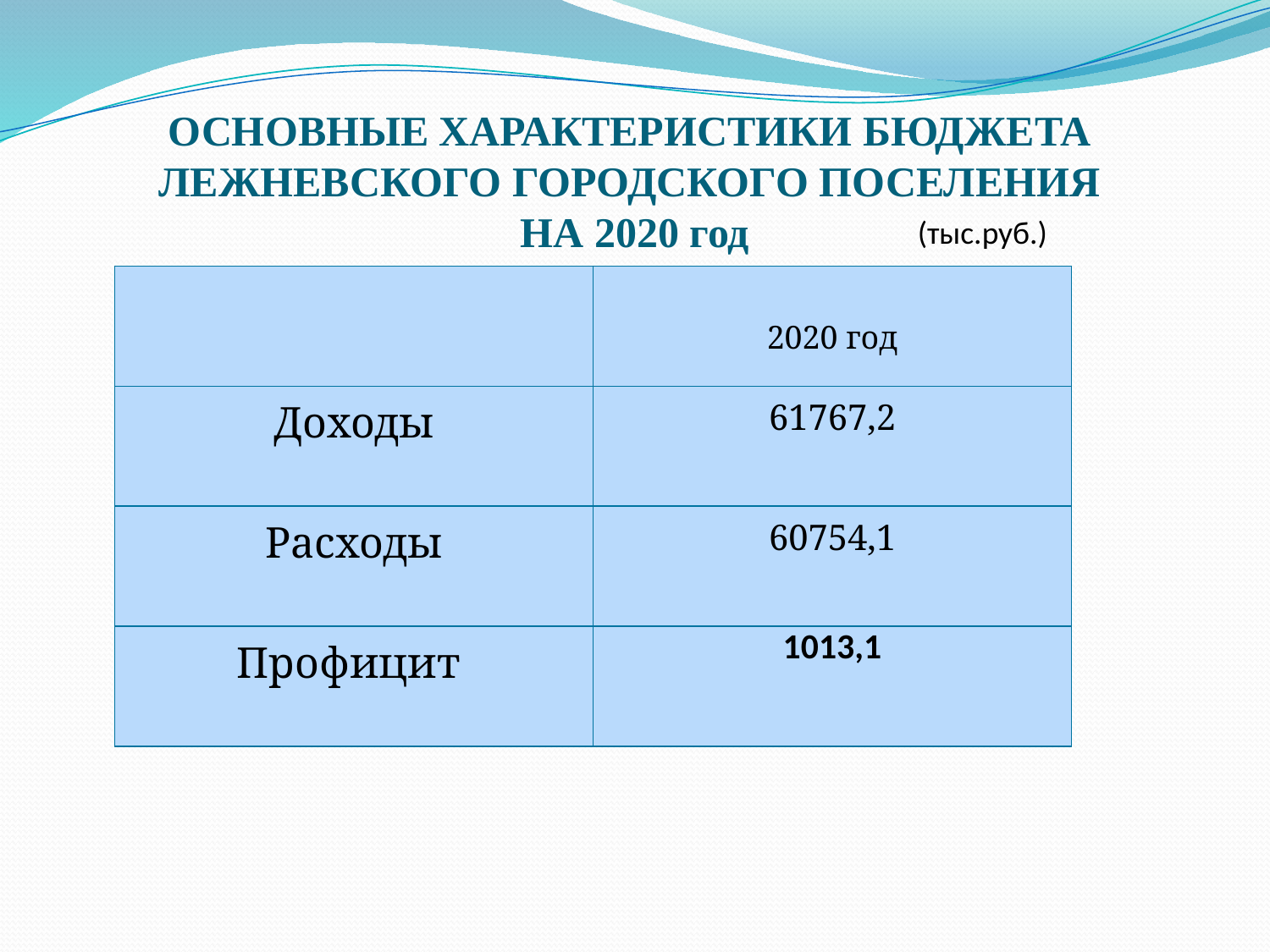

# ОСНОВНЫЕ ХАРАКТЕРИСТИКИ БЮДЖЕТА ЛЕЖНЕВСКОГО ГОРОДСКОГО ПОСЕЛЕНИЯ НА 2020 год
(тыс.руб.)
|  | 2020 год |
| --- | --- |
| Доходы | 61767,2 |
| Расходы | 60754,1 |
| Профицит | 1013,1 |